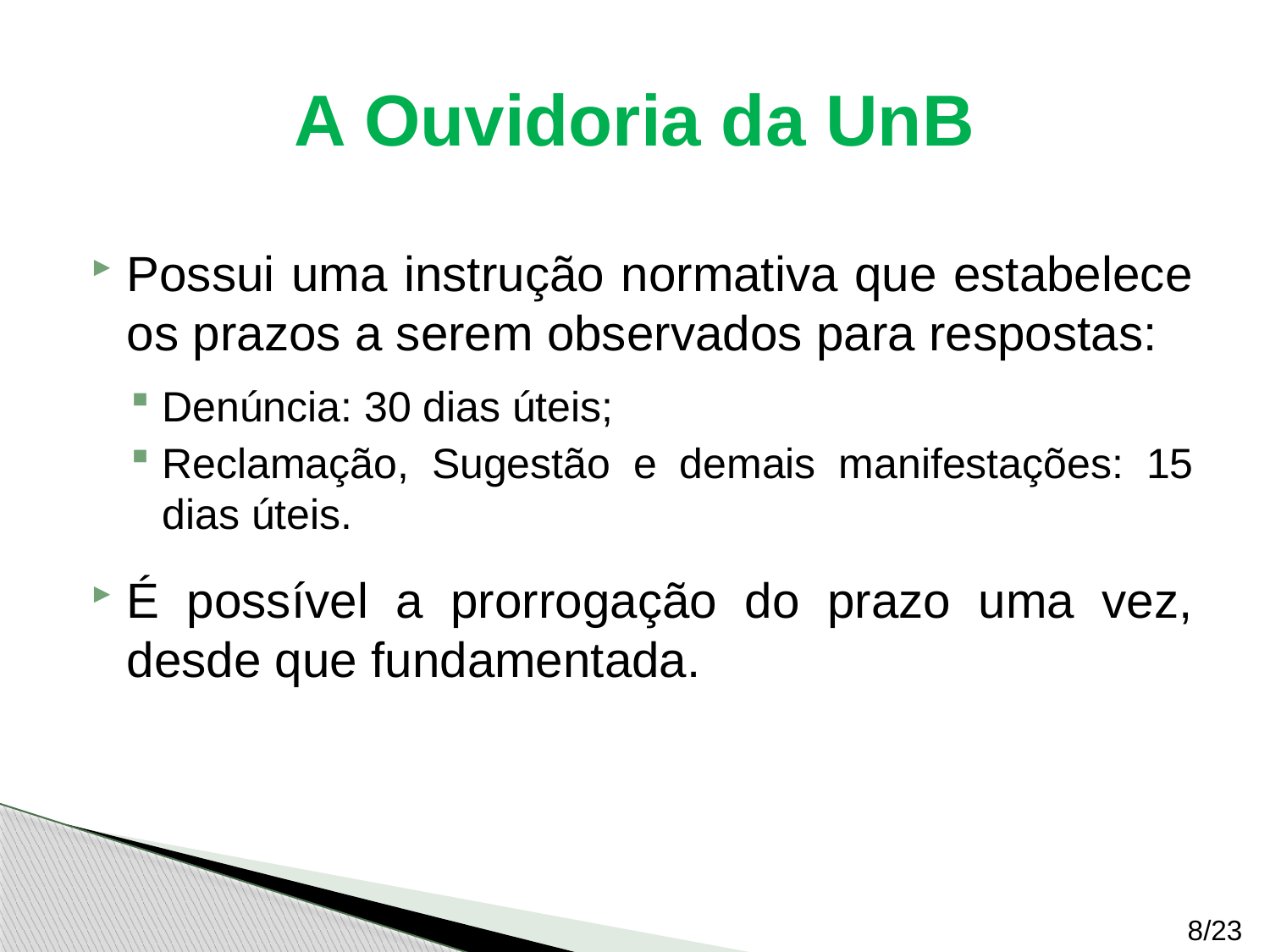

# A Ouvidoria da UnB
Possui uma instrução normativa que estabelece os prazos a serem observados para respostas:

Denúncia: 30 dias úteis;
Reclamação, Sugestão e demais manifestações: 15 dias úteis.

É possível a prorrogação do prazo uma vez, desde que fundamentada.
8/23